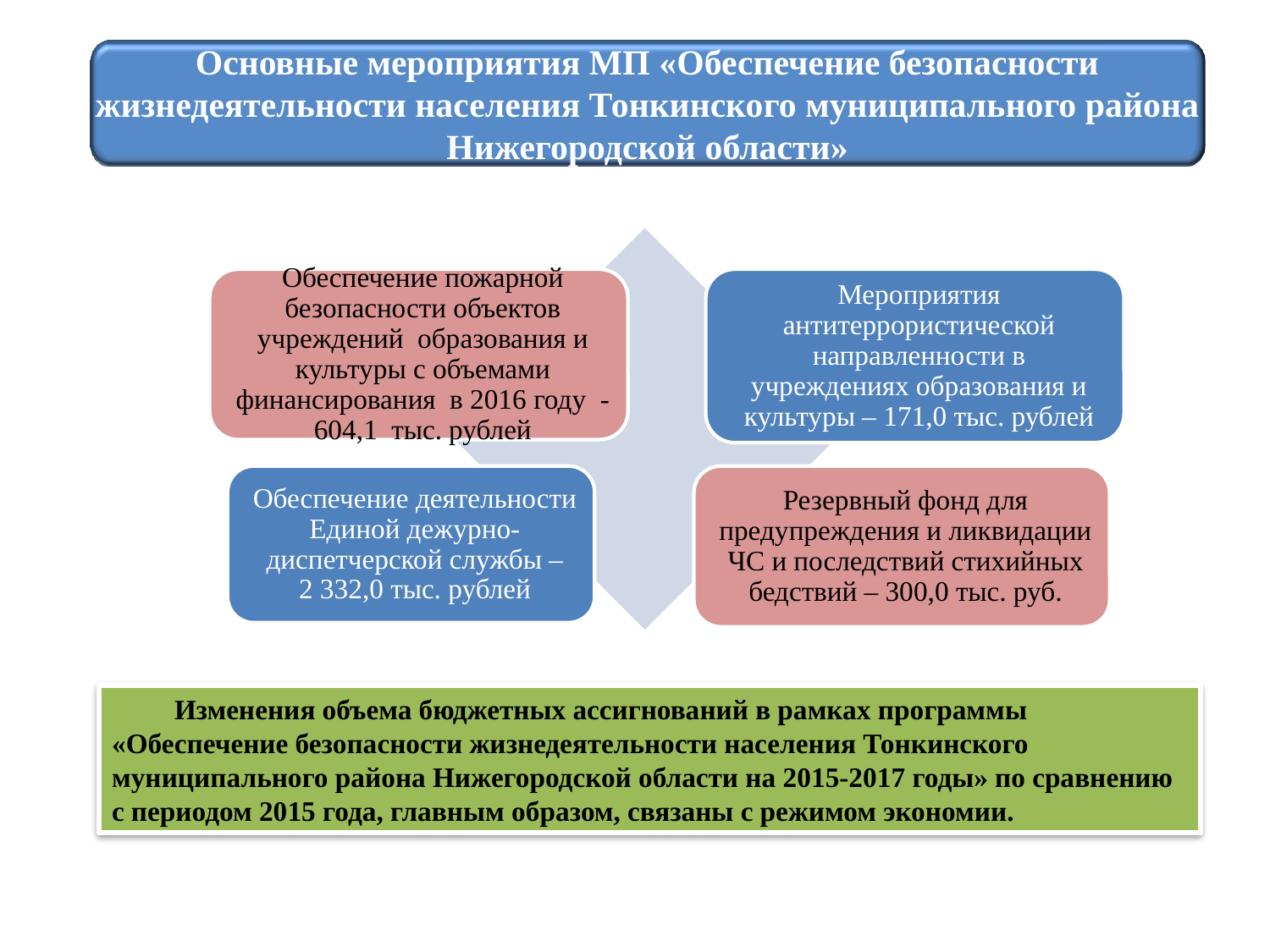

Основные мероприятия МП «Обеспечение безопасности жизнедеятельности населения Тонкинского муниципального района Нижегородской области»
Обеспечение пожарной безопасности объектов учреждений  образования и культуры с объемами финансирования  в 2016 году  - 604,1  тыс. рублей
Мероприятия антитеррористической направленности в учреждениях образования и культуры – 171,0 тыс. рублей
Обеспечение деятельности Единой дежурно-диспетчерской службы – 2 332,0 тыс. рублей
Резервный фонд для предупреждения и ликвидации ЧС и последствий стихийных бедствий – 300,0 тыс. руб.
Изменения объема бюджетных ассигнований в рамках программы        «Обеспечение безопасности жизнедеятельности населения Тонкинского муниципального района Нижегородской области на 2015-2017 годы» по сравнению с периодом 2015 года, главным образом, связаны с режимом экономии.